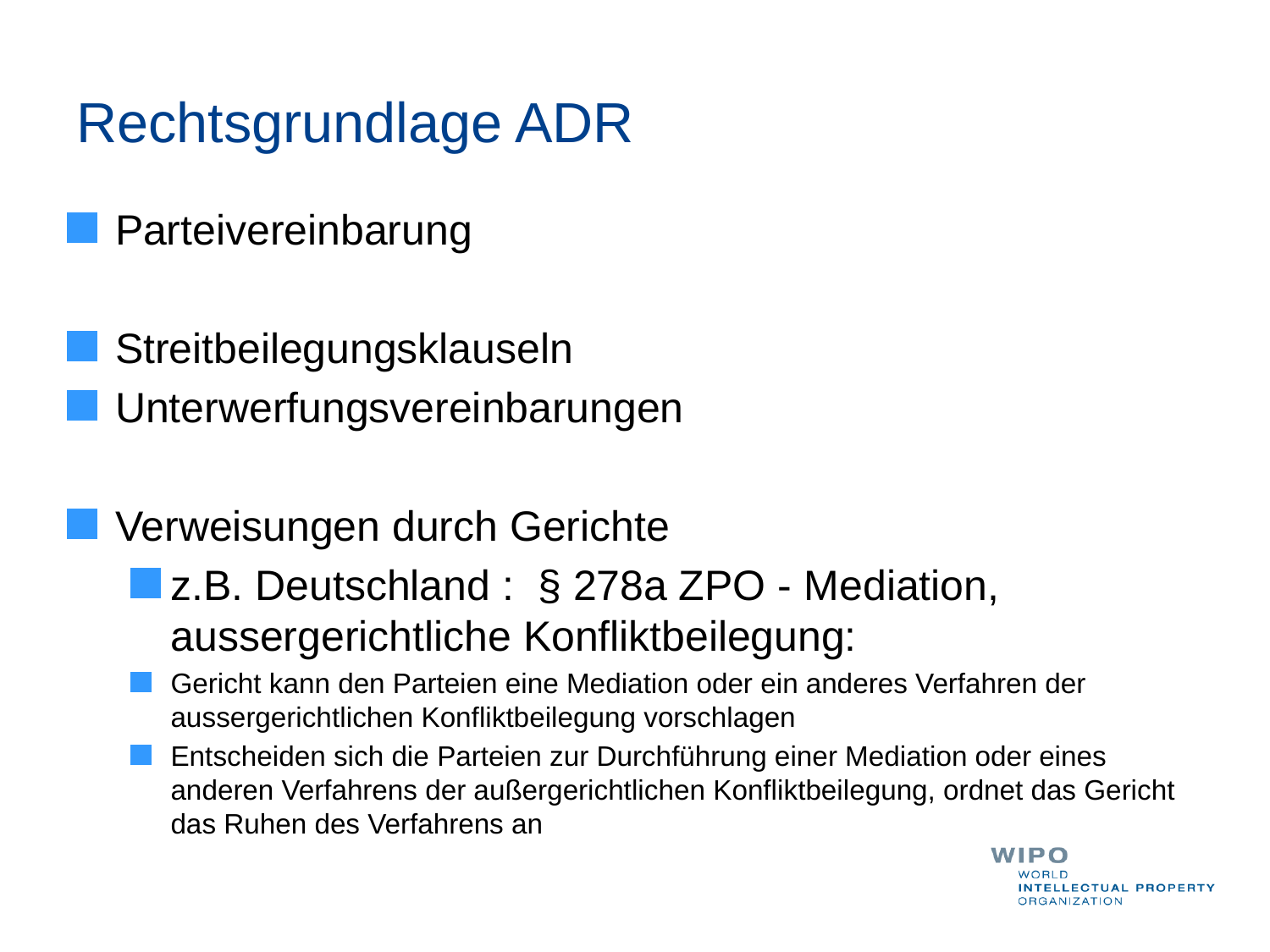

# Rechtsgrundlage ADR
Parteivereinbarung

Streitbeilegungsklauseln
Unterwerfungsvereinbarungen

Verweisungen durch Gerichte
z.B. Deutschland :  § 278a ZPO - Mediation, aussergerichtliche Konfliktbeilegung:
Gericht kann den Parteien eine Mediation oder ein anderes Verfahren der aussergerichtlichen Konfliktbeilegung vorschlagen
Entscheiden sich die Parteien zur Durchführung einer Mediation oder eines anderen Verfahrens der außergerichtlichen Konfliktbeilegung, ordnet das Gericht das Ruhen des Verfahrens an